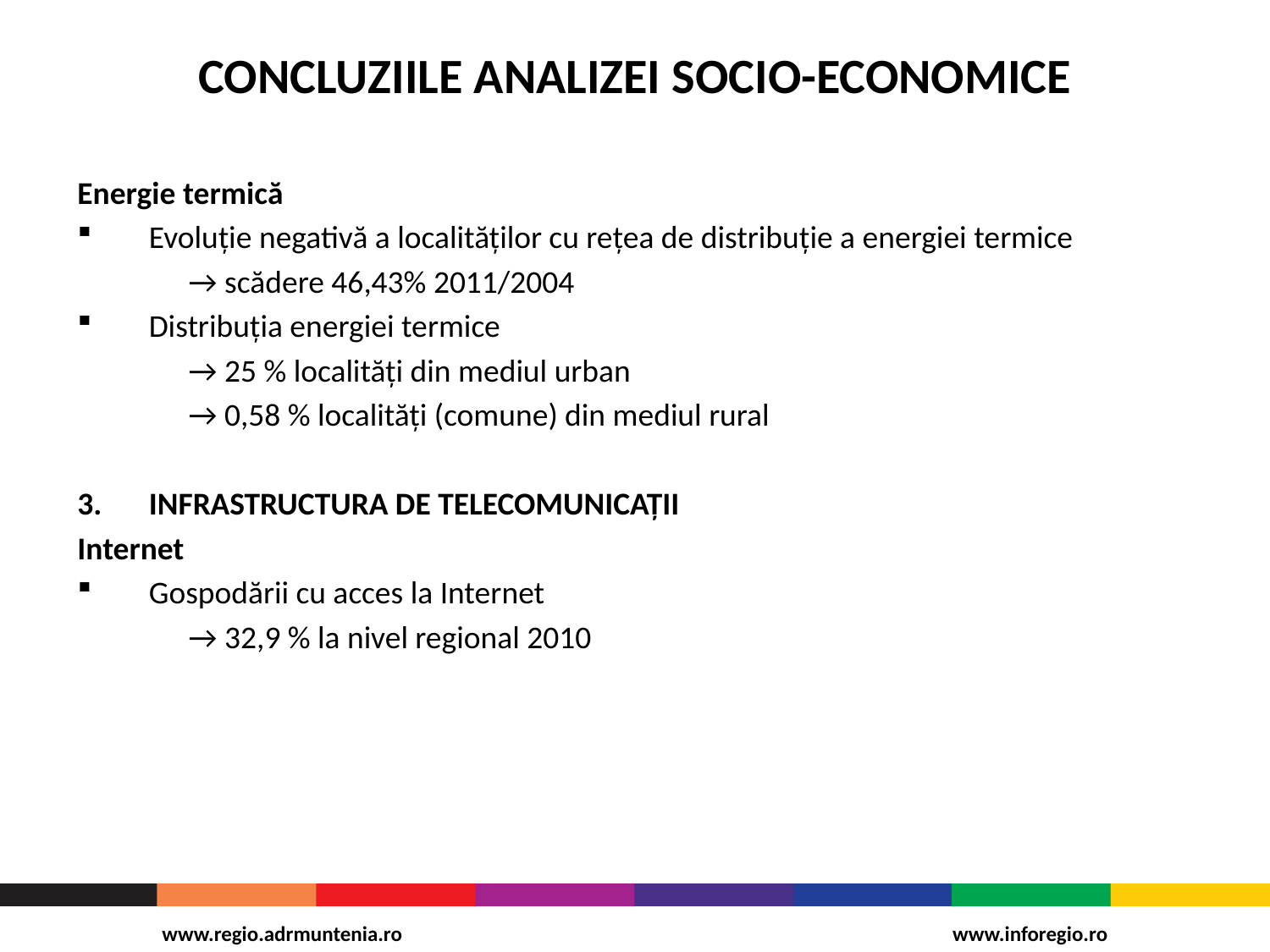

# CONCLUZIILE ANALIZEI SOCIO-ECONOMICE
Energie termică
Evoluţie negativă a localităţilor cu reţea de distribuţie a energiei termice
→ scădere 46,43% 2011/2004
Distribuţia energiei termice
→ 25 % localităţi din mediul urban
→ 0,58 % localităţi (comune) din mediul rural

INFRASTRUCTURA DE TELECOMUNICAŢII
Internet
Gospodării cu acces la Internet
→ 32,9 % la nivel regional 2010